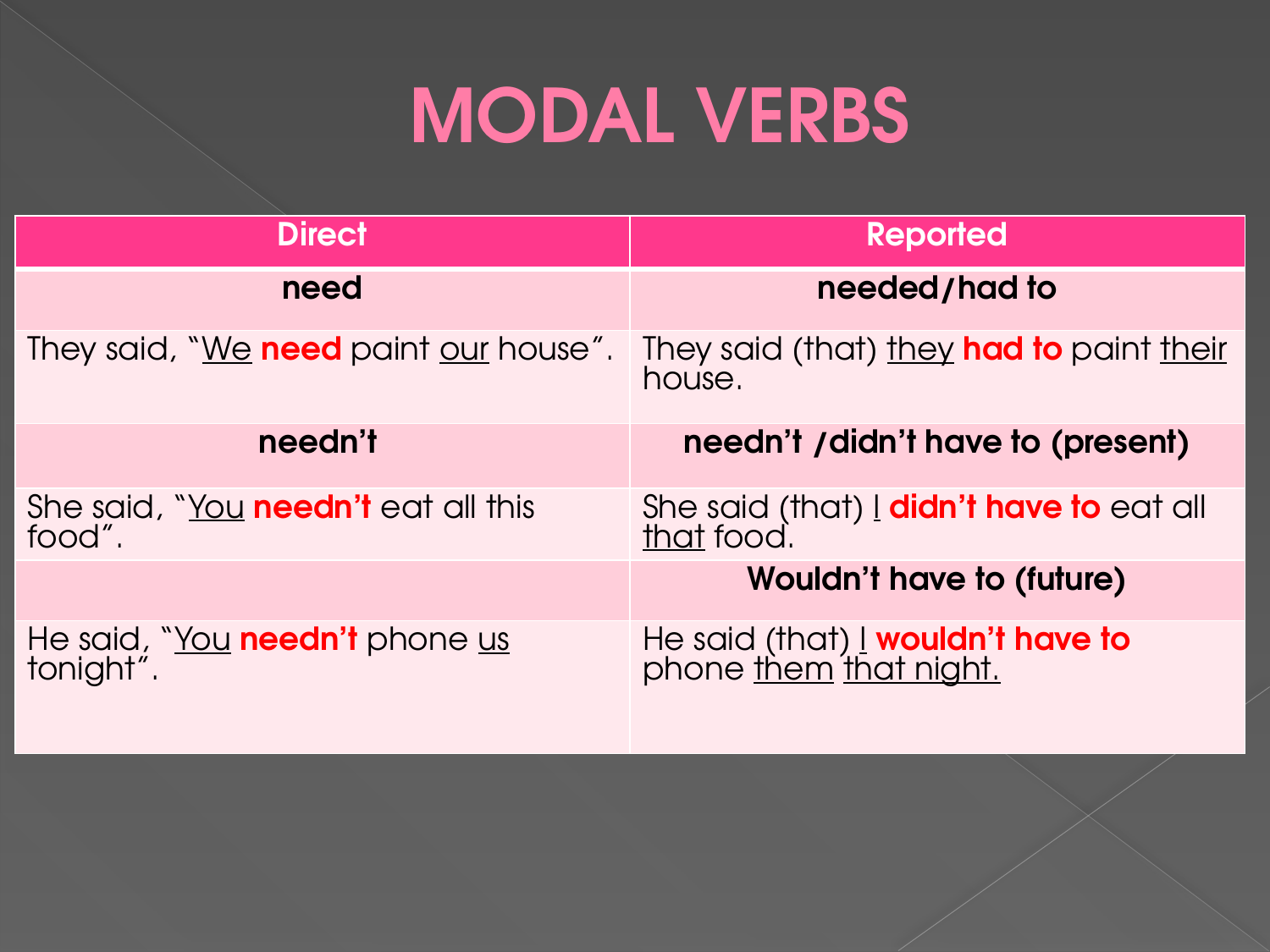

# MODAL VERBS
| Direct | Reported |
| --- | --- |
| need | needed/had to |
| They said, “We need paint our house”. | They said (that) they had to paint their house. |
| needn’t | needn’t /didn’t have to (present) |
| She said, “You needn’t eat all this food”. | She said (that) I didn’t have to eat all that food. |
|  | Wouldn’t have to (future) |
| He said, “You needn’t phone us tonight”. | He said (that) I wouldn’t have to phone them that night. |